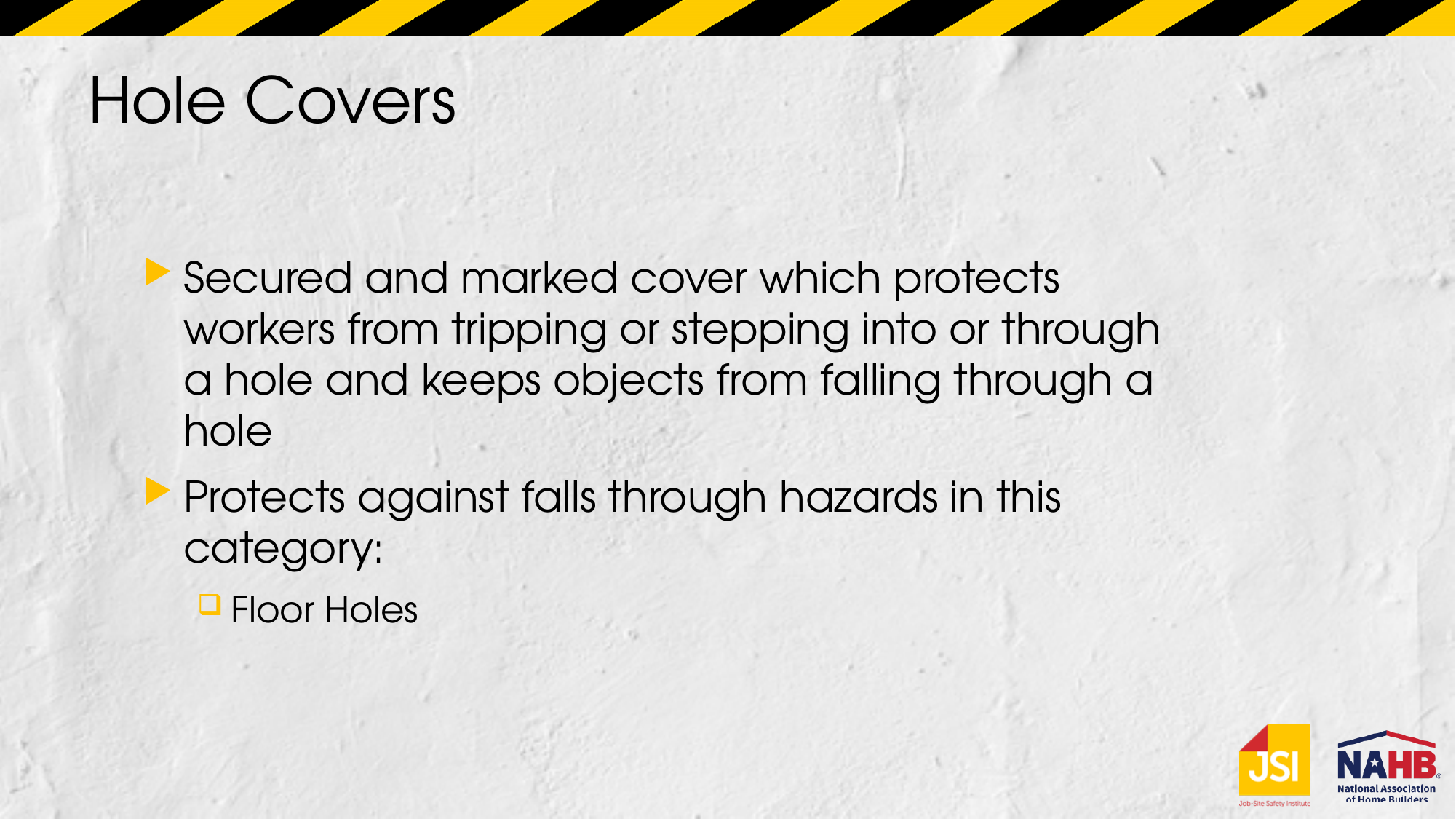

# Hole Covers
Secured and marked cover which protects workers from tripping or stepping into or through a hole and keeps objects from falling through a hole
Protects against falls through hazards in this category:
Floor Holes